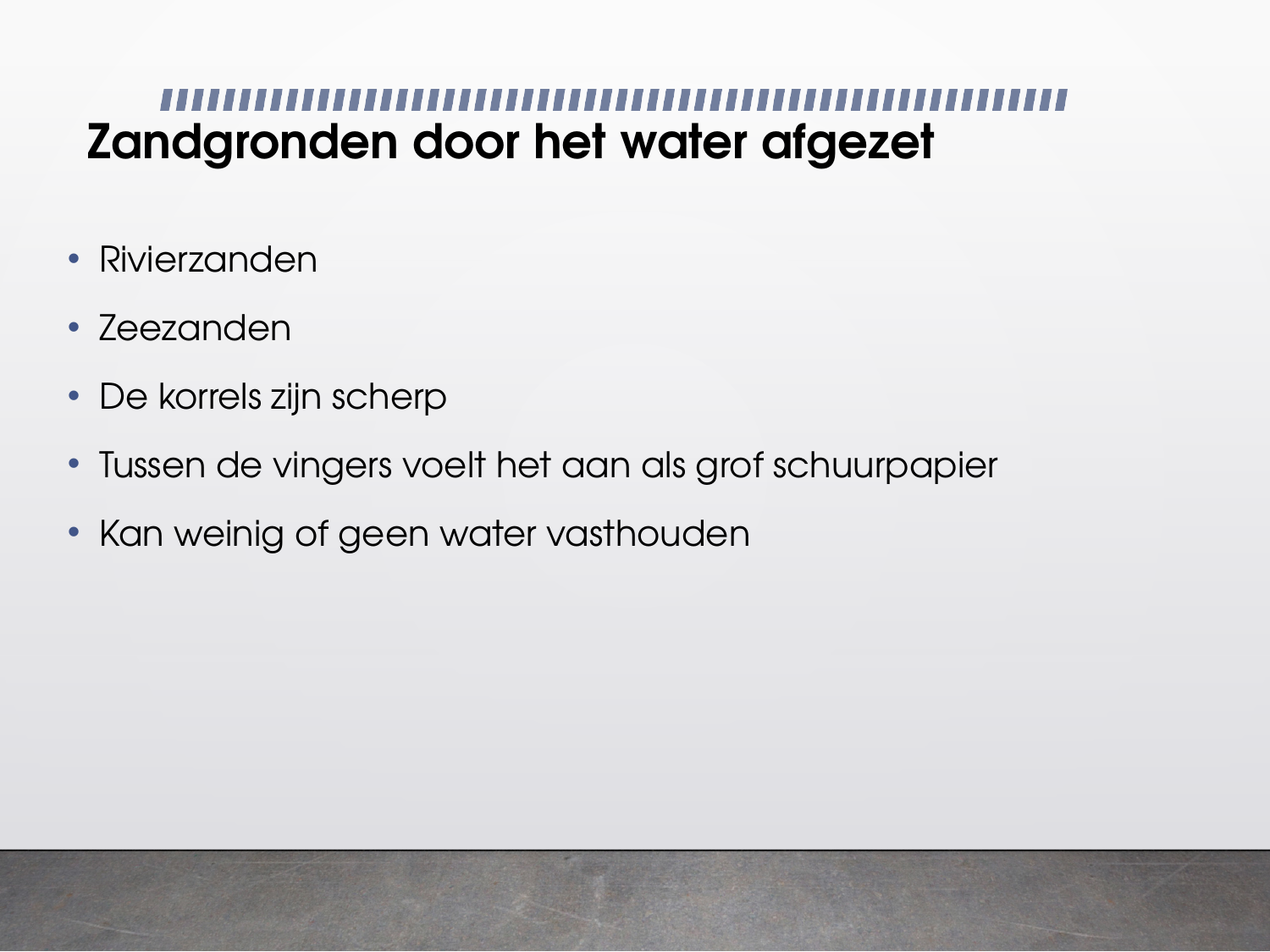

# Zandgronden door het water afgezet
Rivierzanden
Zeezanden
De korrels zijn scherp
Tussen de vingers voelt het aan als grof schuurpapier
Kan weinig of geen water vasthouden